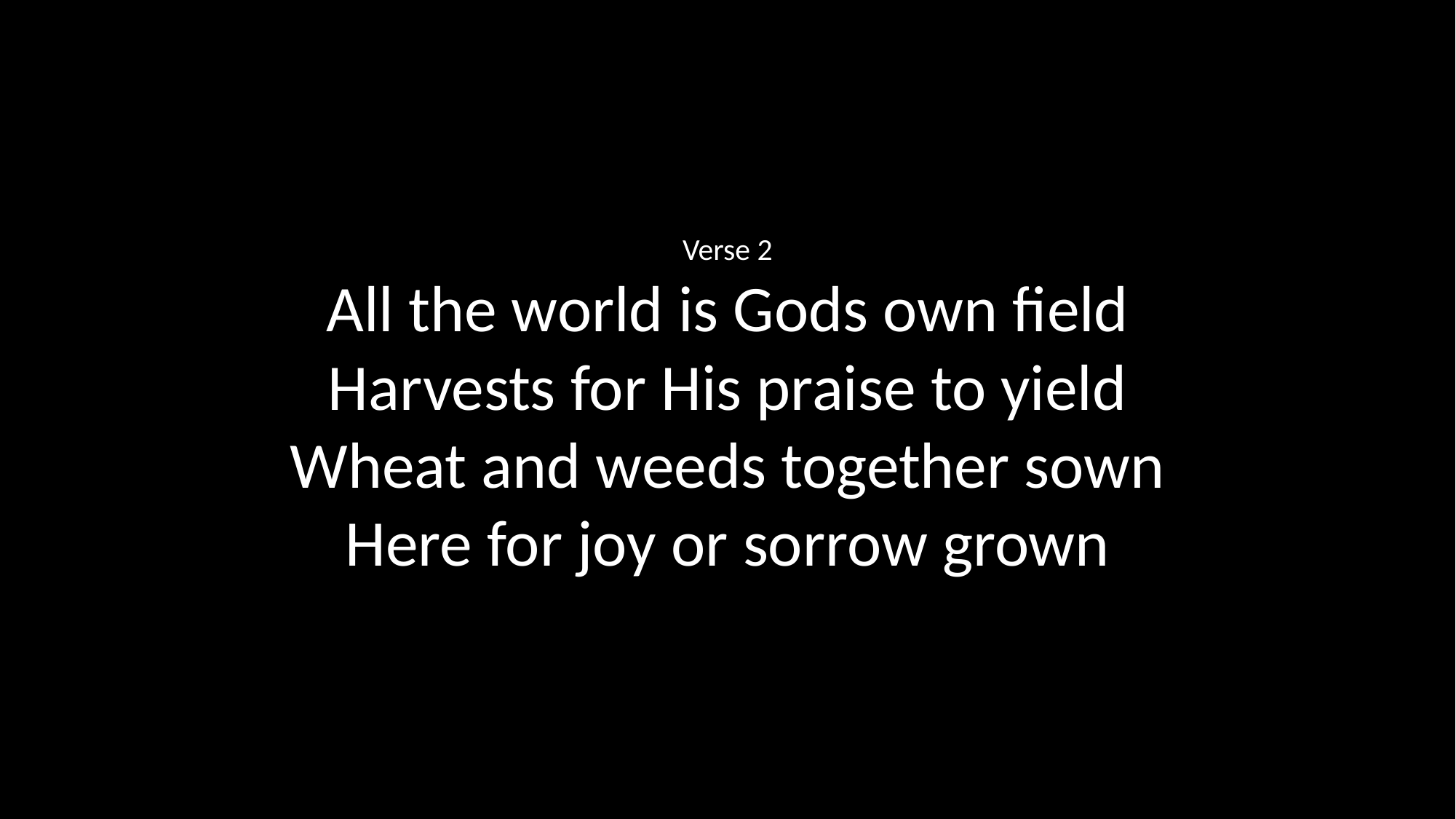

Verse 2
All the world is Gods own field
Harvests for His praise to yield
Wheat and weeds together sown
Here for joy or sorrow grown